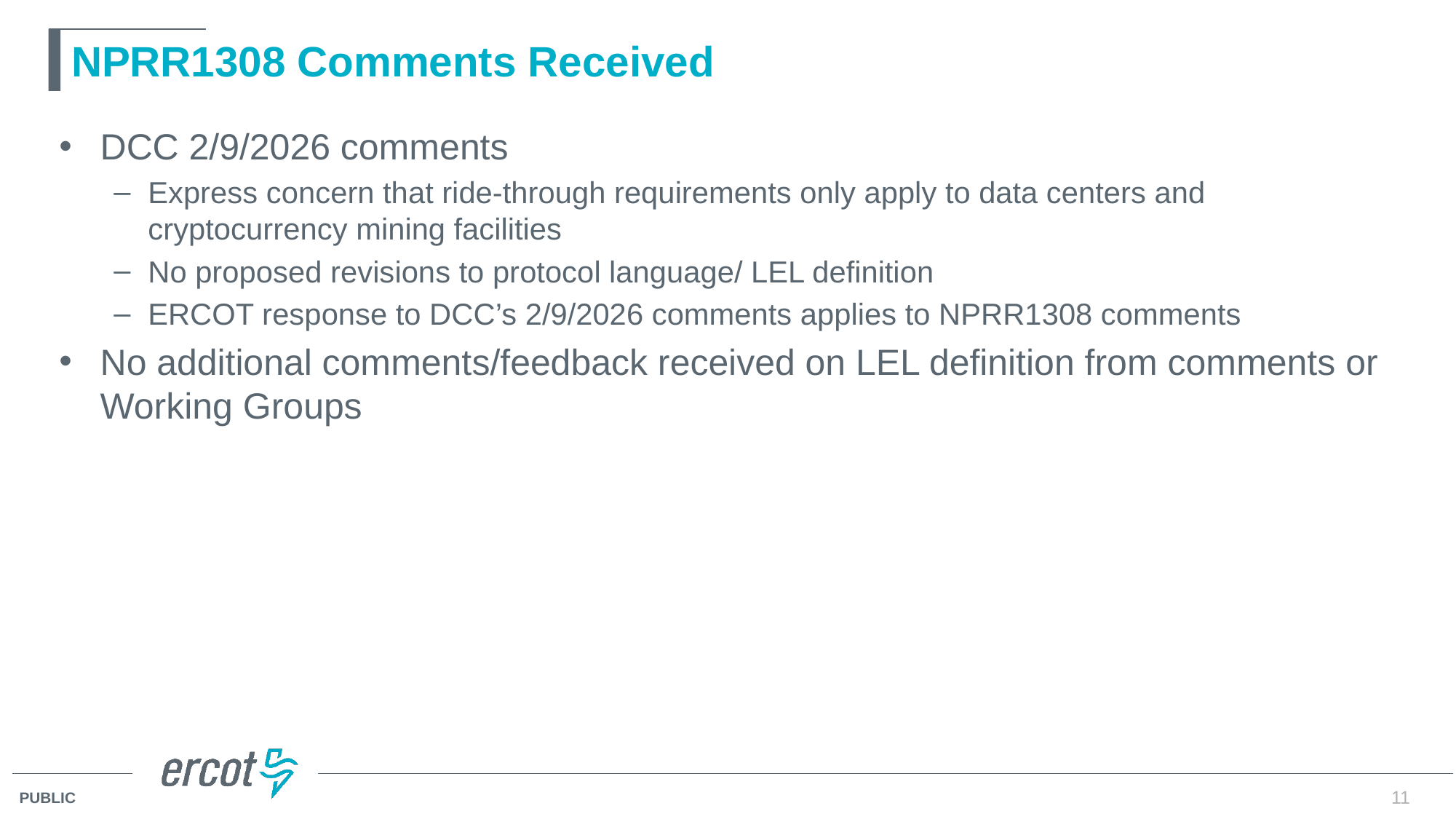

# NPRR1308 Comments Received
DCC 2/9/2026 comments
Express concern that ride-through requirements only apply to data centers and cryptocurrency mining facilities
No proposed revisions to protocol language/ LEL definition
ERCOT response to DCC’s 2/9/2026 comments applies to NPRR1308 comments
No additional comments/feedback received on LEL definition from comments or Working Groups
11